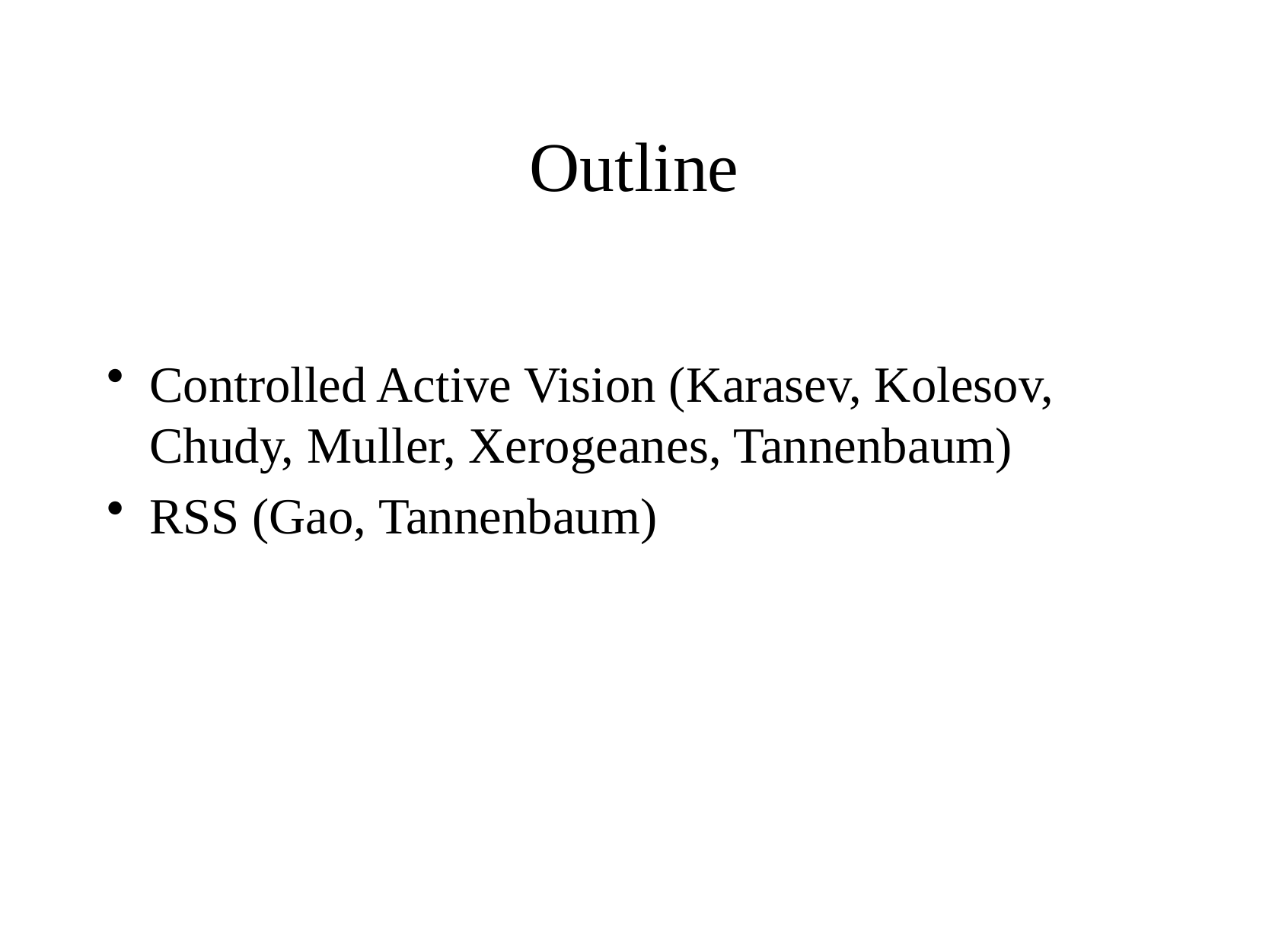

# Outline

Controlled Active Vision (Karasev, Kolesov, Chudy, Muller, Xerogeanes, Tannenbaum)
RSS (Gao, Tannenbaum)